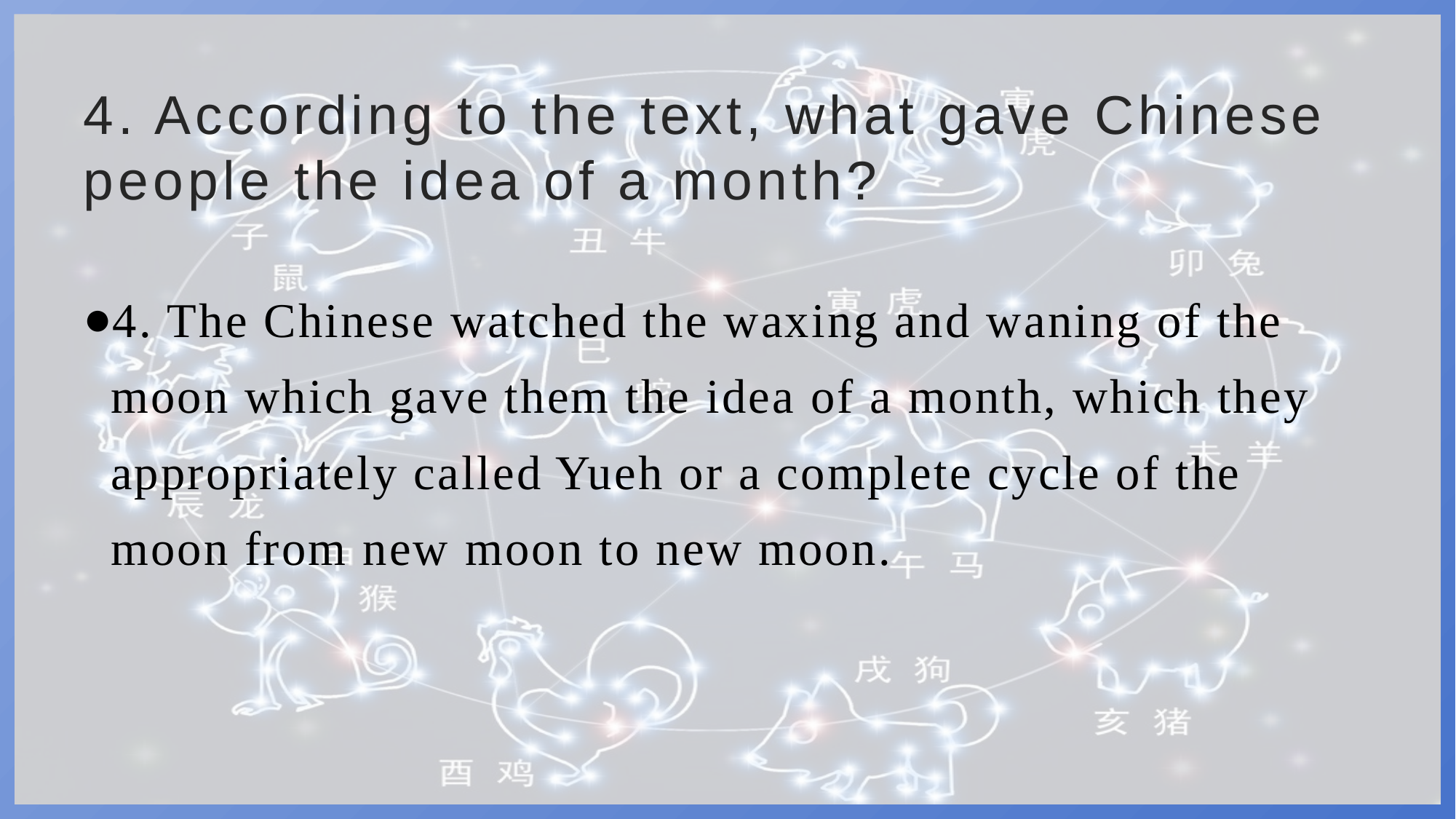

# 4. According to the text, what gave Chinese people the idea of a month?
4. The Chinese watched the waxing and waning of the moon which gave them the idea of a month, which they appropriately called Yueh or a complete cycle of the moon from new moon to new moon.